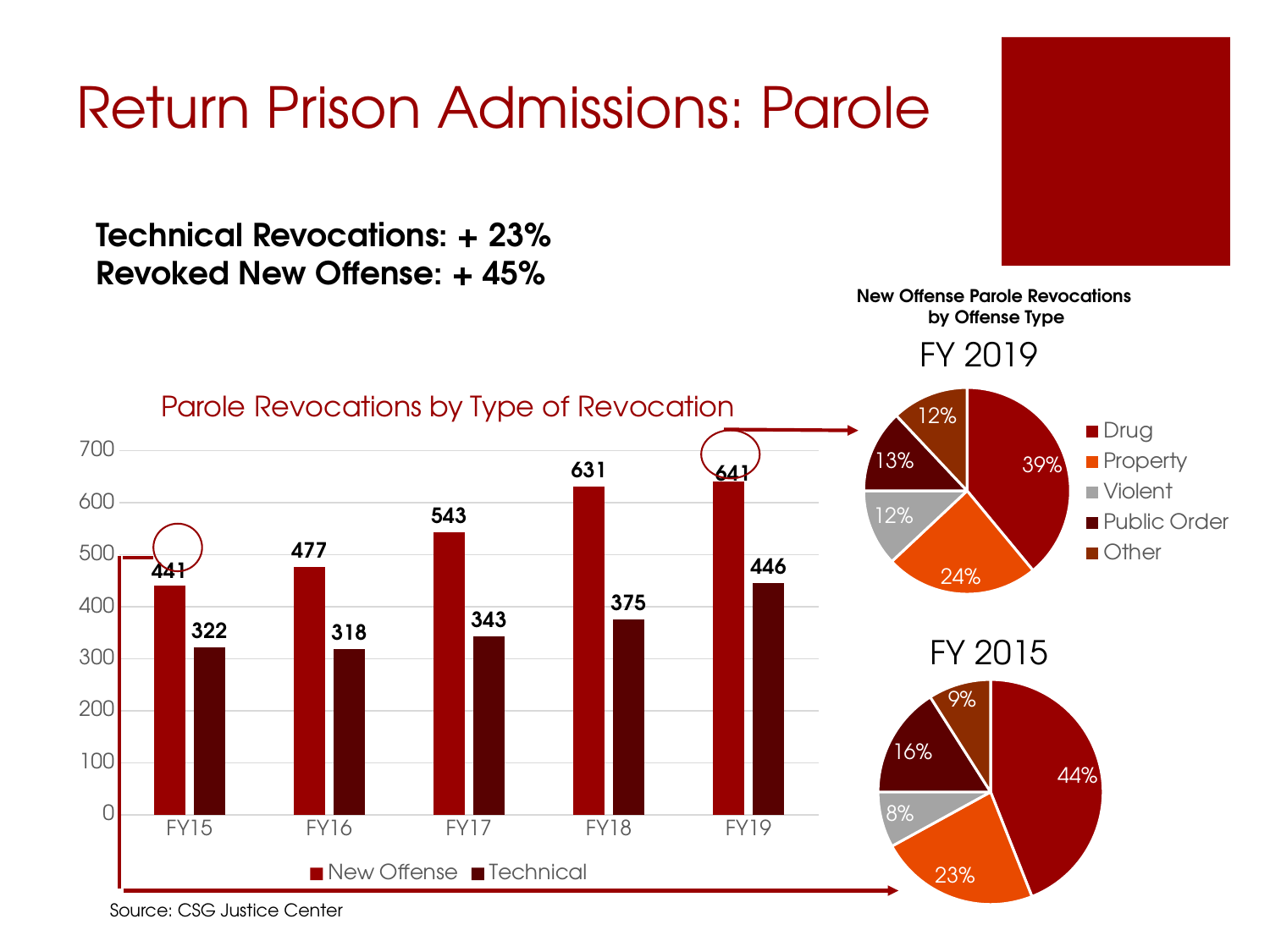

# Return Prison Admissions: Parole
Technical Revocations: + 23%
Revoked New Offense: + 45%

New Offense Parole Revocations
by Offense Type

### Chart: FY 2019

| Category | FY2019 |
|---|---|
| Drug | 0.39 |
| Property | 0.24 |
| Violent | 0.12 |
| Public Order | 0.13 |
| Other | 0.12 |

### Chart: Parole Revocations by Type of Revocation

| Category | New Offense | Technical |
|---|---|---|
| FY15 | 441.0 | 322.0 |
| FY16 | 477.0 | 318.0 |
| FY17 | 543.0 | 343.0 |
| FY18 | 631.0 | 375.0 |
| FY19 | 641.0 | 446.0 |

### Chart: FY 2015

| Category | Sales |
|---|---|
| Drug | 0.44 |
| Property | 0.23 |
| Violent | 0.08 |
| Public Order | 0.16 |
| Other | 0.09 |
Source: CSG Justice Center